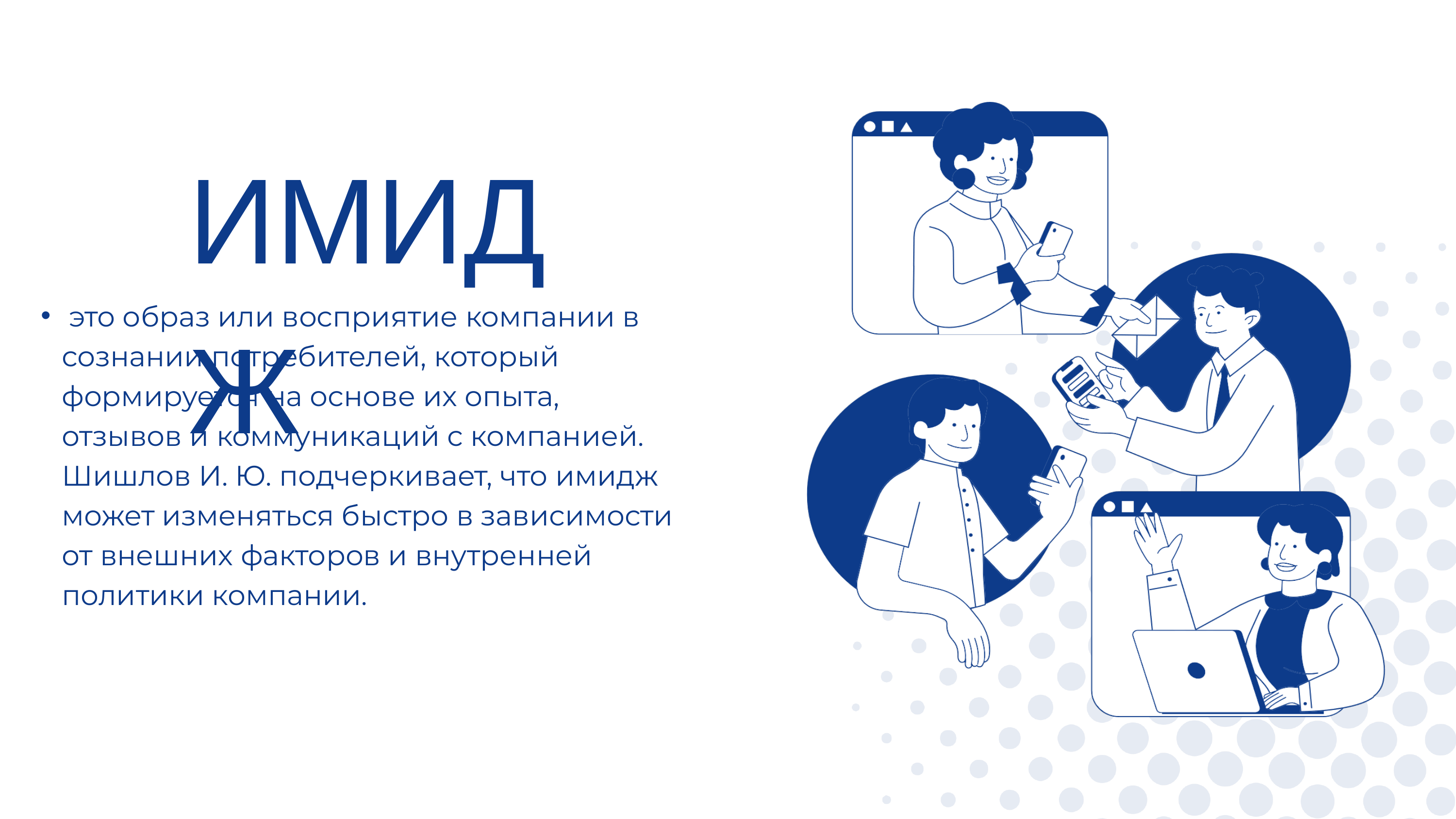

ИМИДЖ

 это образ или восприятие компании в сознании потребителей, который формируется на основе их опыта, отзывов и коммуникаций с компанией. Шишлов И. Ю. подчеркивает, что имидж может изменяться быстро в зависимости от внешних факторов и внутренней политики компании.